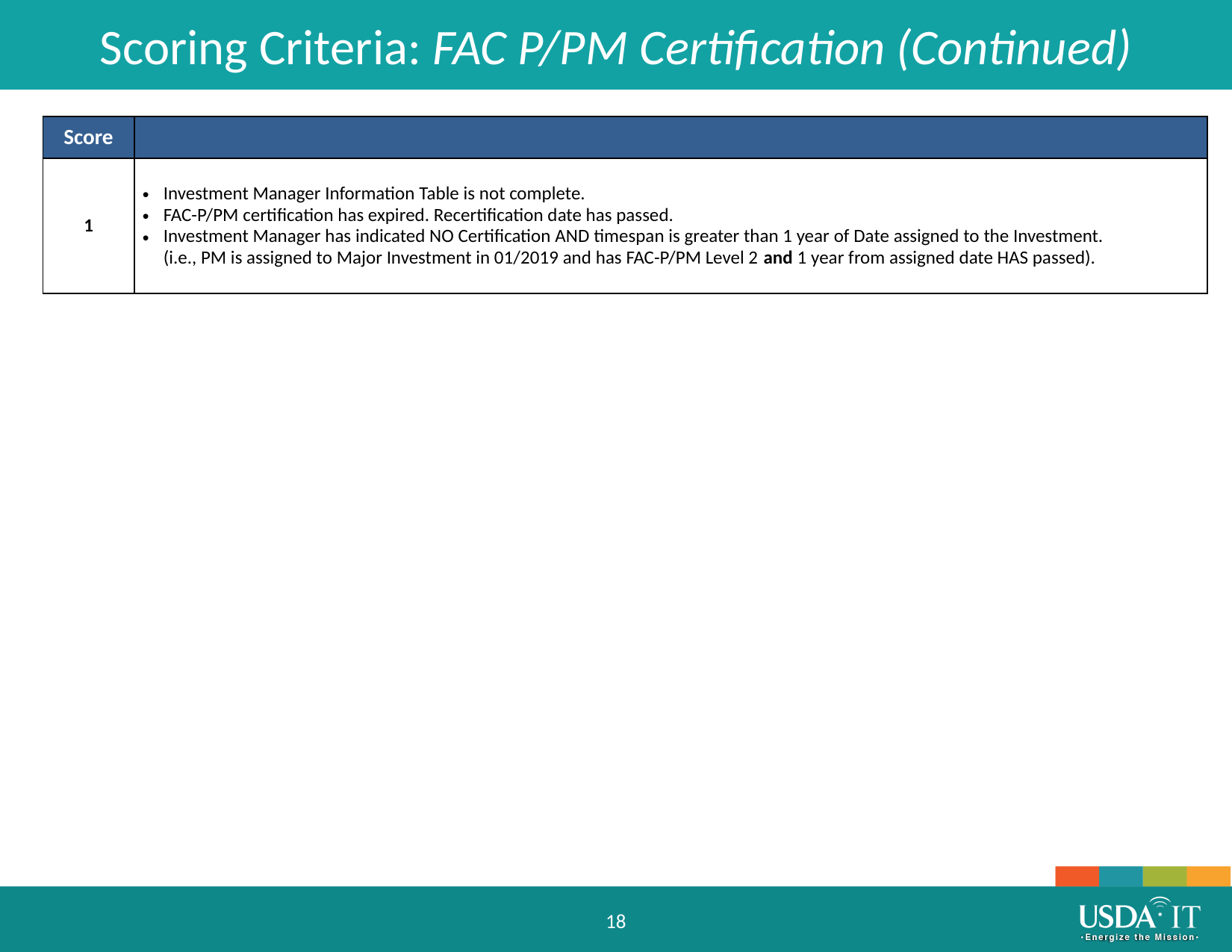

Scoring Criteria: FAC P/PM Certification (Continued)
| Score |  |
| --- | --- |
| 1 | Investment Manager Information Table is not complete. FAC-P/PM certification has expired. Recertification date has passed. Investment Manager has indicated NO Certification AND timespan is greater than 1 year of Date assigned to the Investment. (i.e., PM is assigned to Major Investment in 01/2019 and has FAC-P/PM Level 2 and 1 year from assigned date HAS passed). |
18